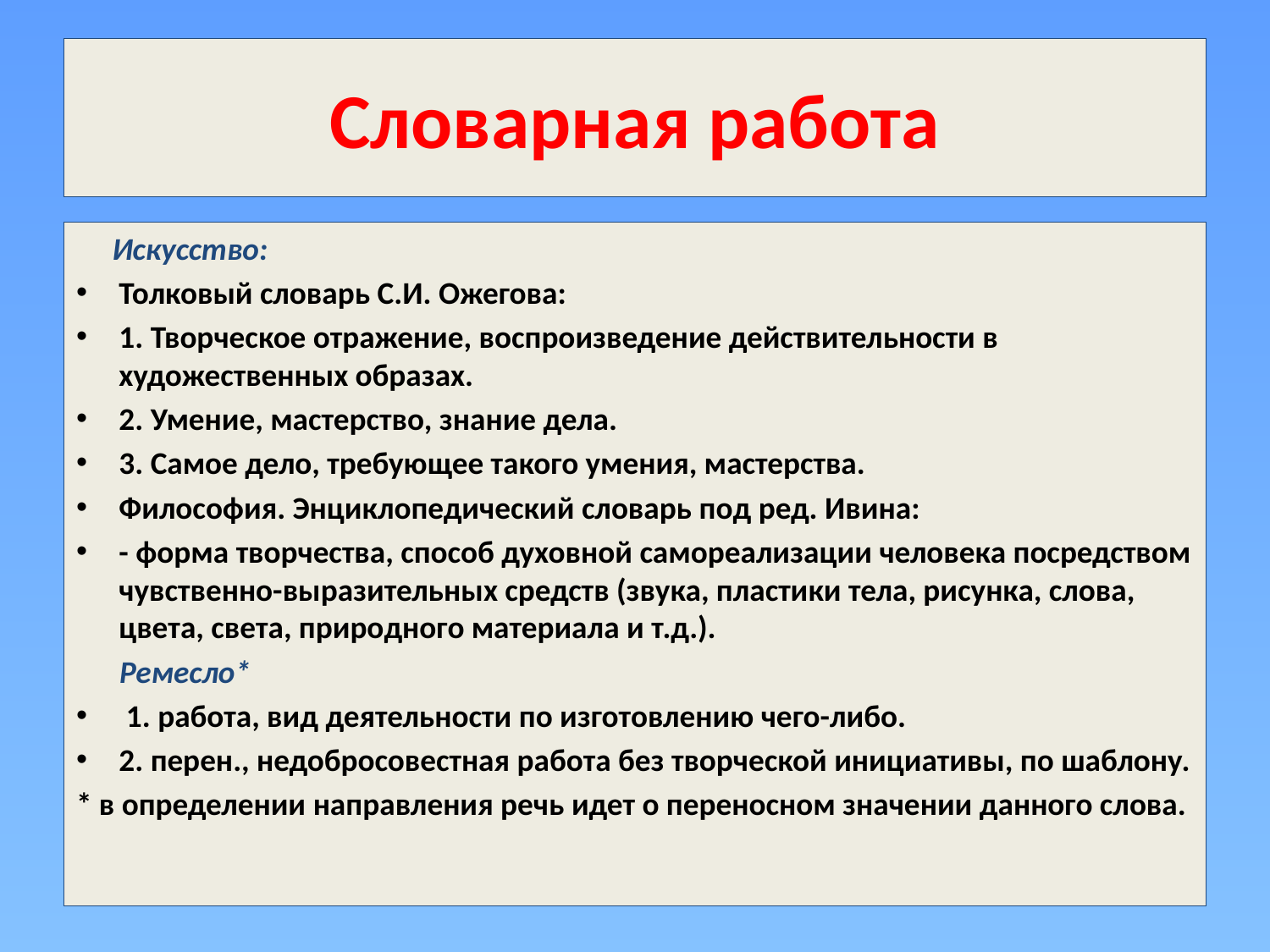

# Словарная работа
     Искусство:
Толковый словарь С.И. Ожегова:
1. Творческое отражение, воспроизведение действительности в художественных образах.
2. Умение, мастерство, знание дела.
3. Самое дело, требующее такого умения, мастерства.
Философия. Энциклопедический словарь под ред. Ивина:
- форма творчества, способ духовной самореализации человека посредством чувственно-выразительных средств (звука, пластики тела, рисунка, слова, цвета, света, природного материала и т.д.).
      Ремесло*
 1. работа, вид деятельности по изготовлению чего-либо.
2. перен., недобросовестная работа без творческой инициативы, по шаблону.
* в определении направления речь идет о переносном значении данного слова.